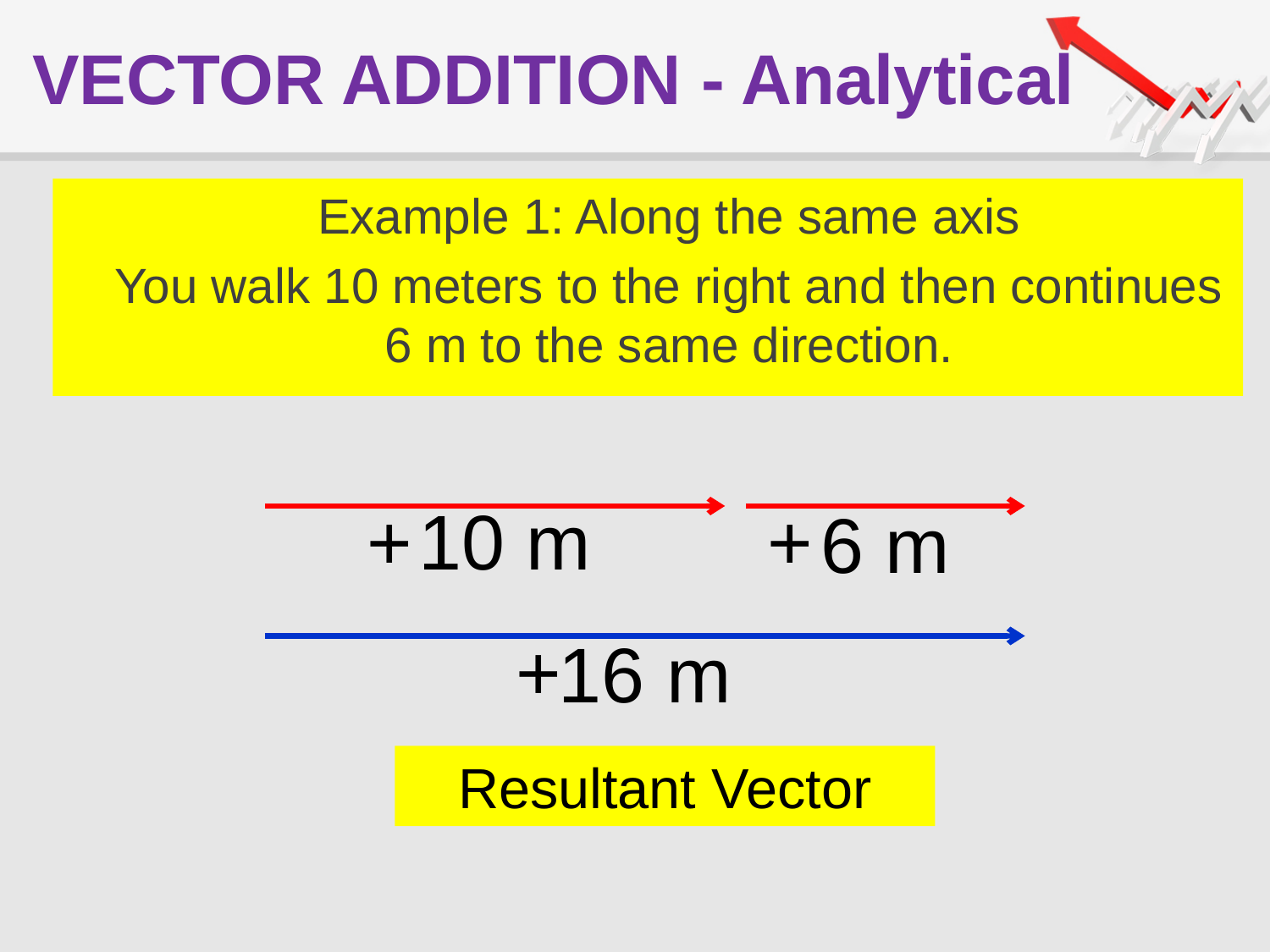

# VECTOR ADDITION - Analytical
Example 1: Along the same axis
You walk 10 meters to the right and then continues 6 m to the same direction.

+
10 m
+
6 m
+
16 m
Resultant Vector